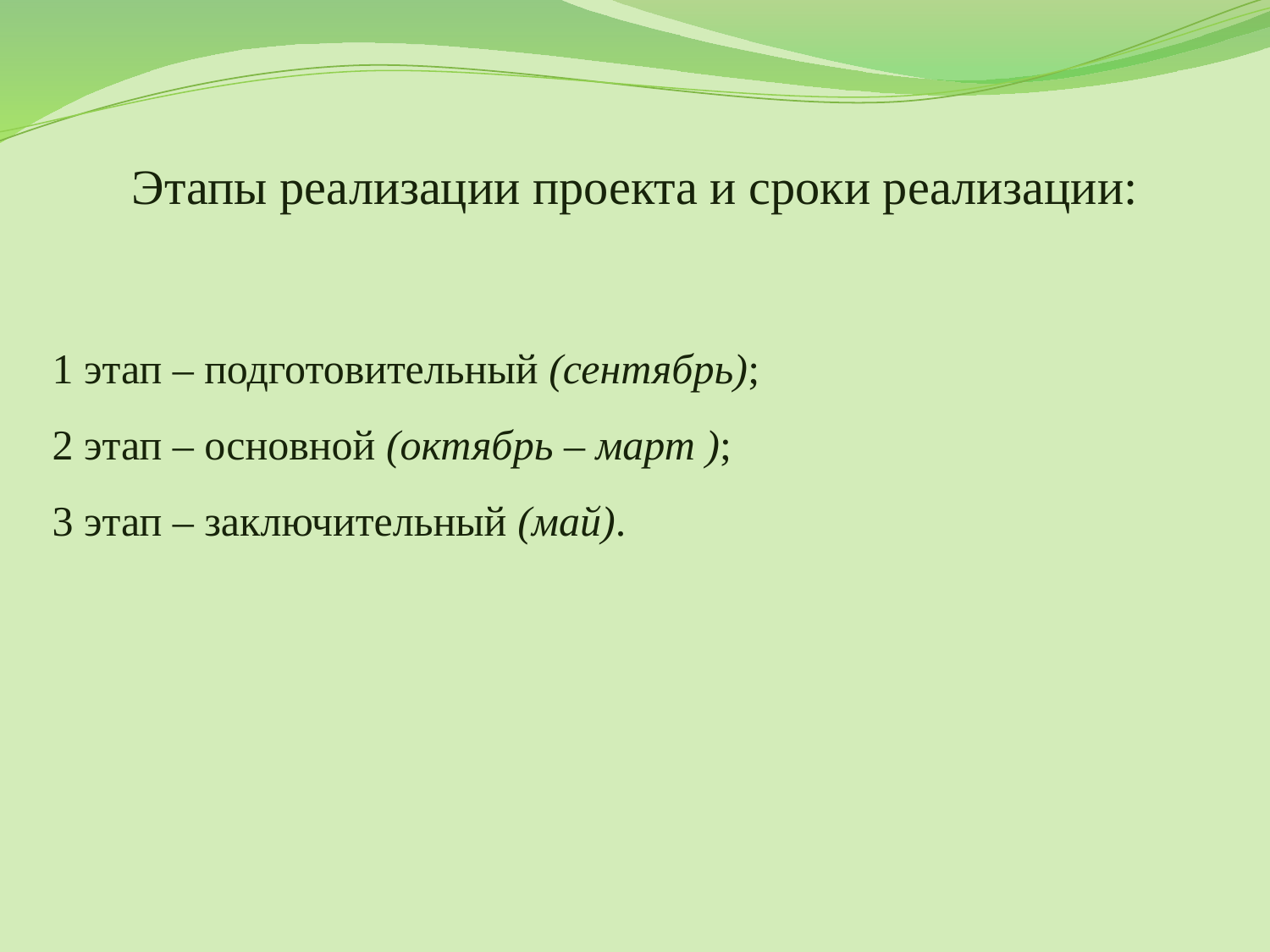

Этапы реализации проекта и сроки реализации:

1 этап – подготовительный (сентябрь);
2 этап – основной (октябрь – март );
3 этап – заключительный (май).